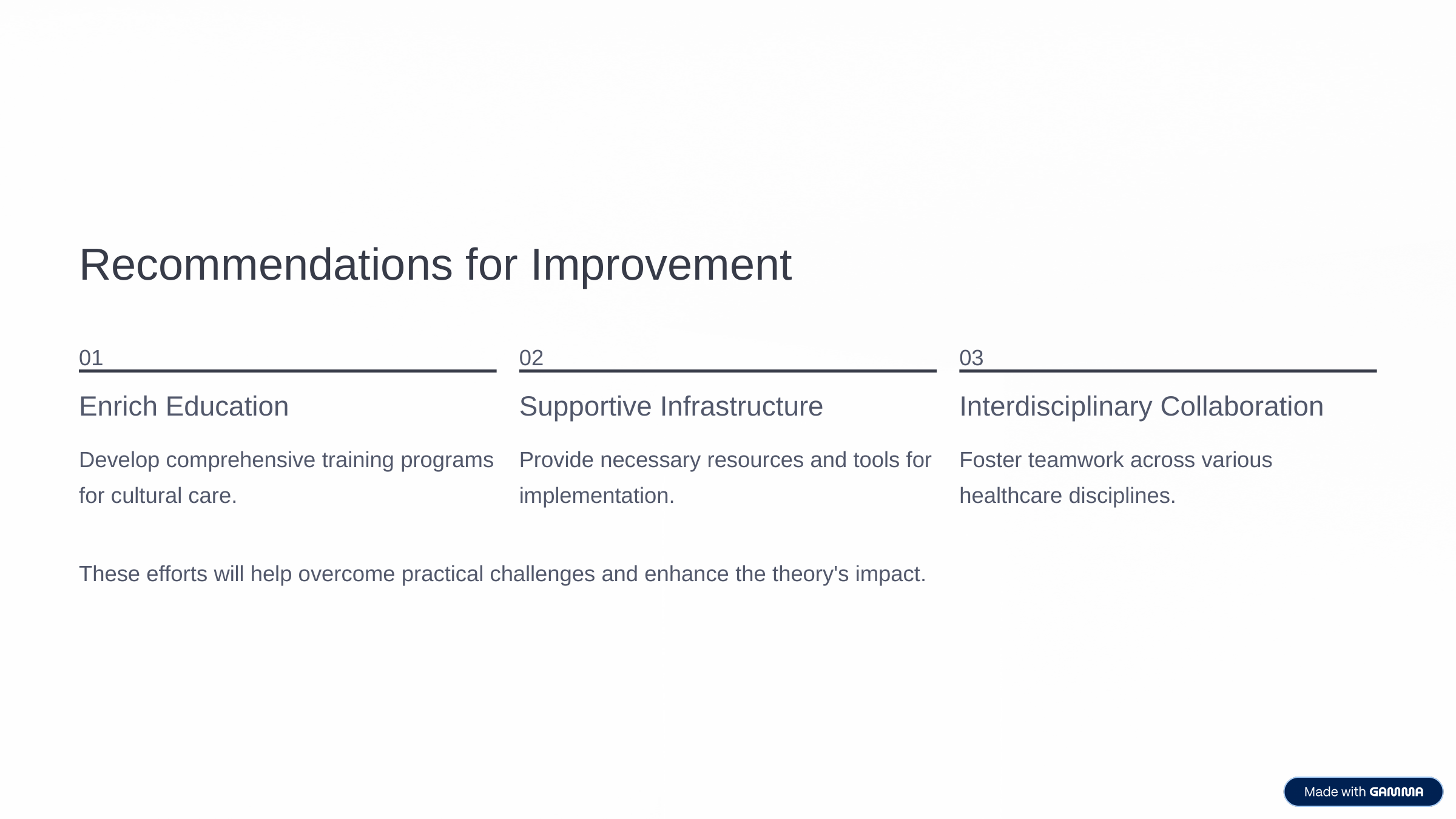

Recommendations for Improvement
01
02
03

Enrich Education
Supportive Infrastructure
Interdisciplinary Collaboration
Develop comprehensive training programs for cultural care.
Provide necessary resources and tools for implementation.
Foster teamwork across various healthcare disciplines.
These efforts will help overcome practical challenges and enhance the theory's impact.